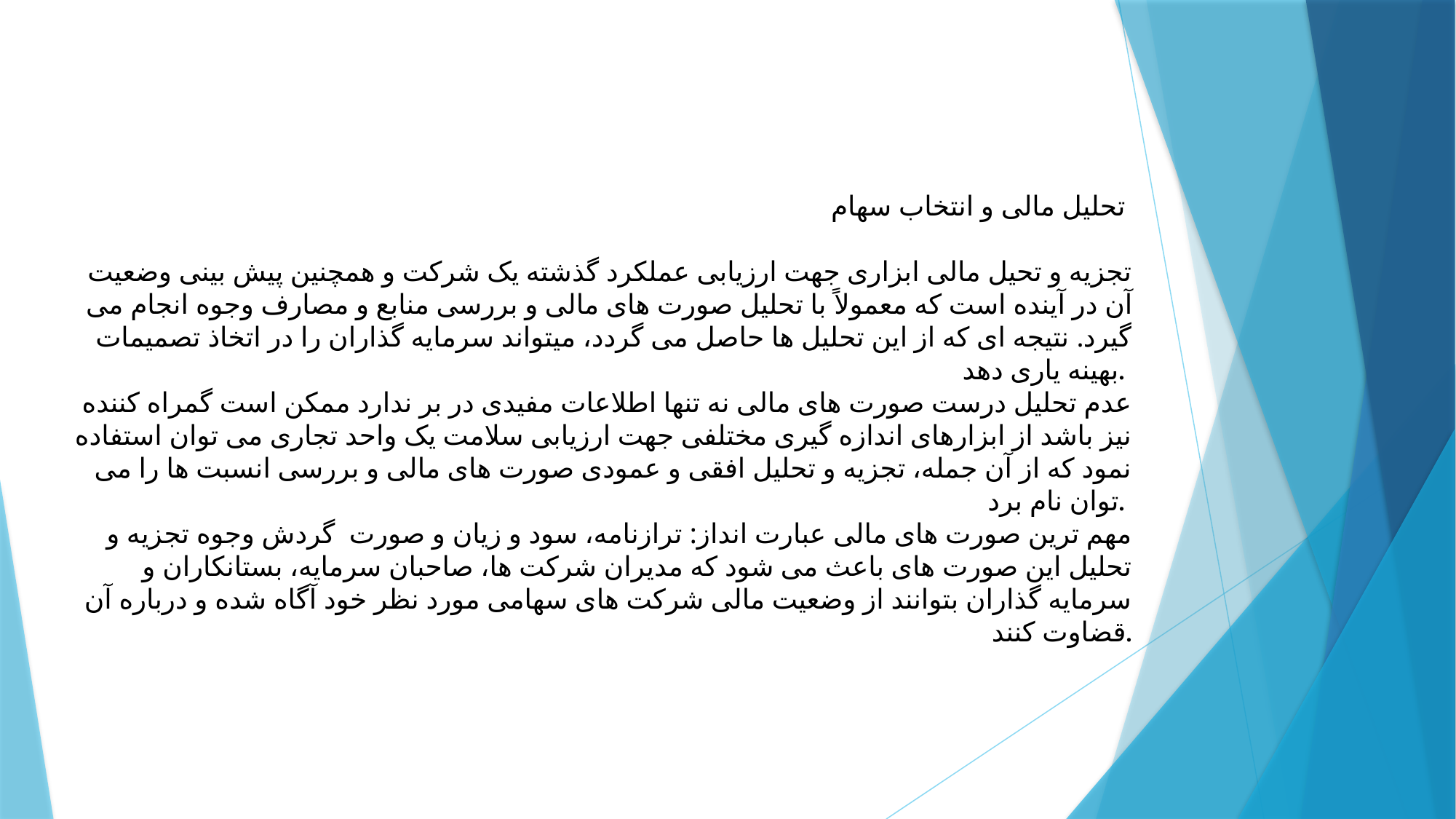

تحلیل مالی و انتخاب سهام

تجزیه و تحیل مالی ابزاری جهت ارزیابی عملکرد گذشته یک شرکت و همچنین پیش بینی وضعیت آن در آینده است که معمولاً با تحلیل صورت های مالی و بررسی منابع و مصارف وجوه انجام می گیرد. نتیجه ای که از این تحلیل ها حاصل می گردد، میتواند سرمایه گذاران را در اتخاذ تصمیمات بهینه یاری دهد.
عدم تحلیل درست صورت های مالی نه تنها اطلاعات مفیدی در بر ندارد ممکن است گمراه کننده نیز باشد از ابزارهای اندازه گیری مختلفی جهت ارزیابی سلامت یک واحد تجاری می توان استفاده نمود که از آن جمله، تجزیه و تحلیل افقی و عمودی صورت های مالی و بررسی انسبت ها را می توان نام برد.
مهم ترین صورت های مالی عبارت انداز: ترازنامه، سود و زیان و صورت  گردش وجوه تجزیه و تحلیل این صورت های باعث می شود که مدیران شرکت ها، صاحبان سرمایه، بستانکاران و سرمایه گذاران بتوانند از وضعیت مالی شرکت های سهامی مورد نظر خود آگاه شده و درباره آن قضاوت کنند.